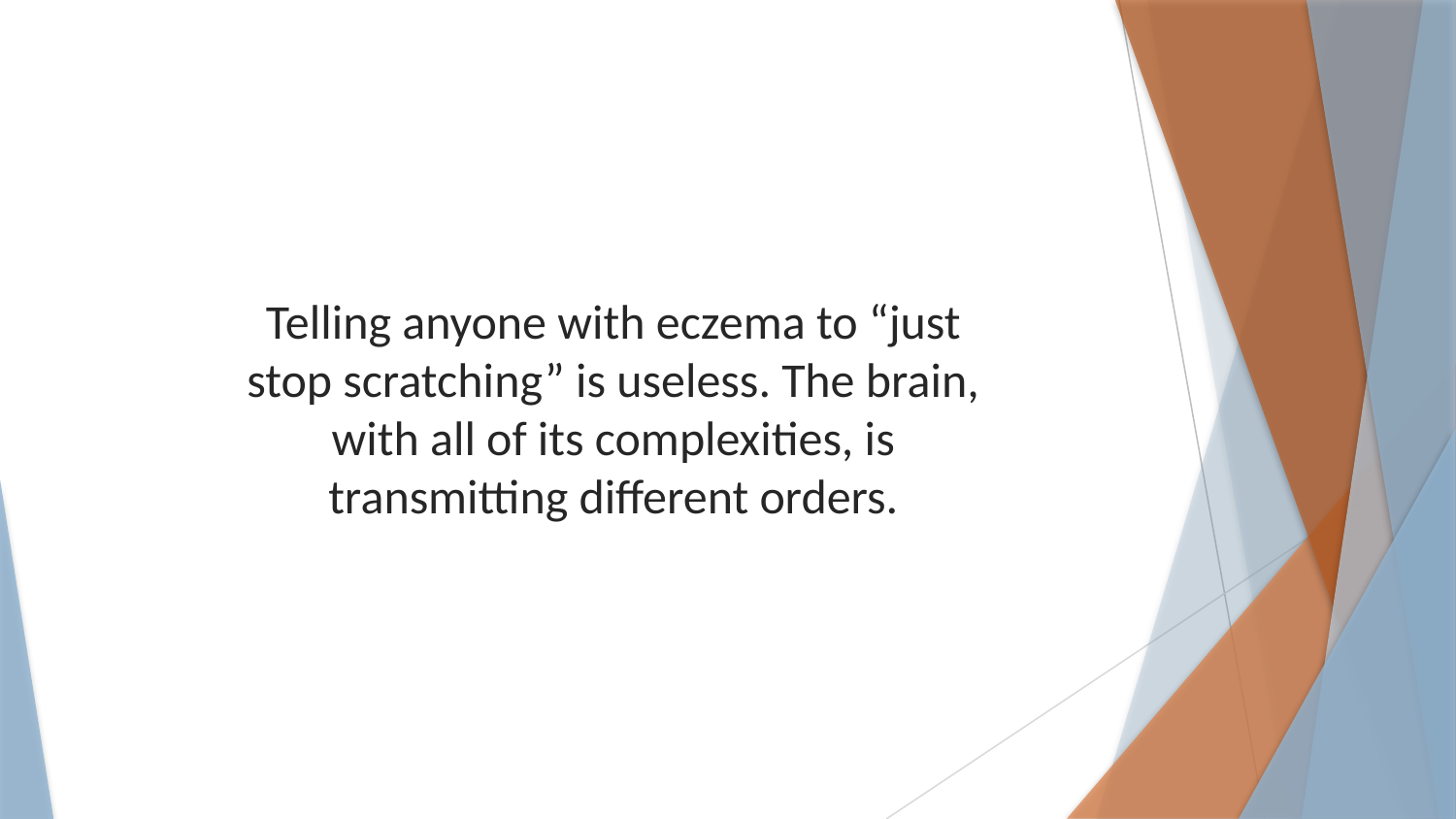

Telling anyone with eczema to “just stop scratching” is useless. The brain, with all of its complexities, is transmitting different orders.